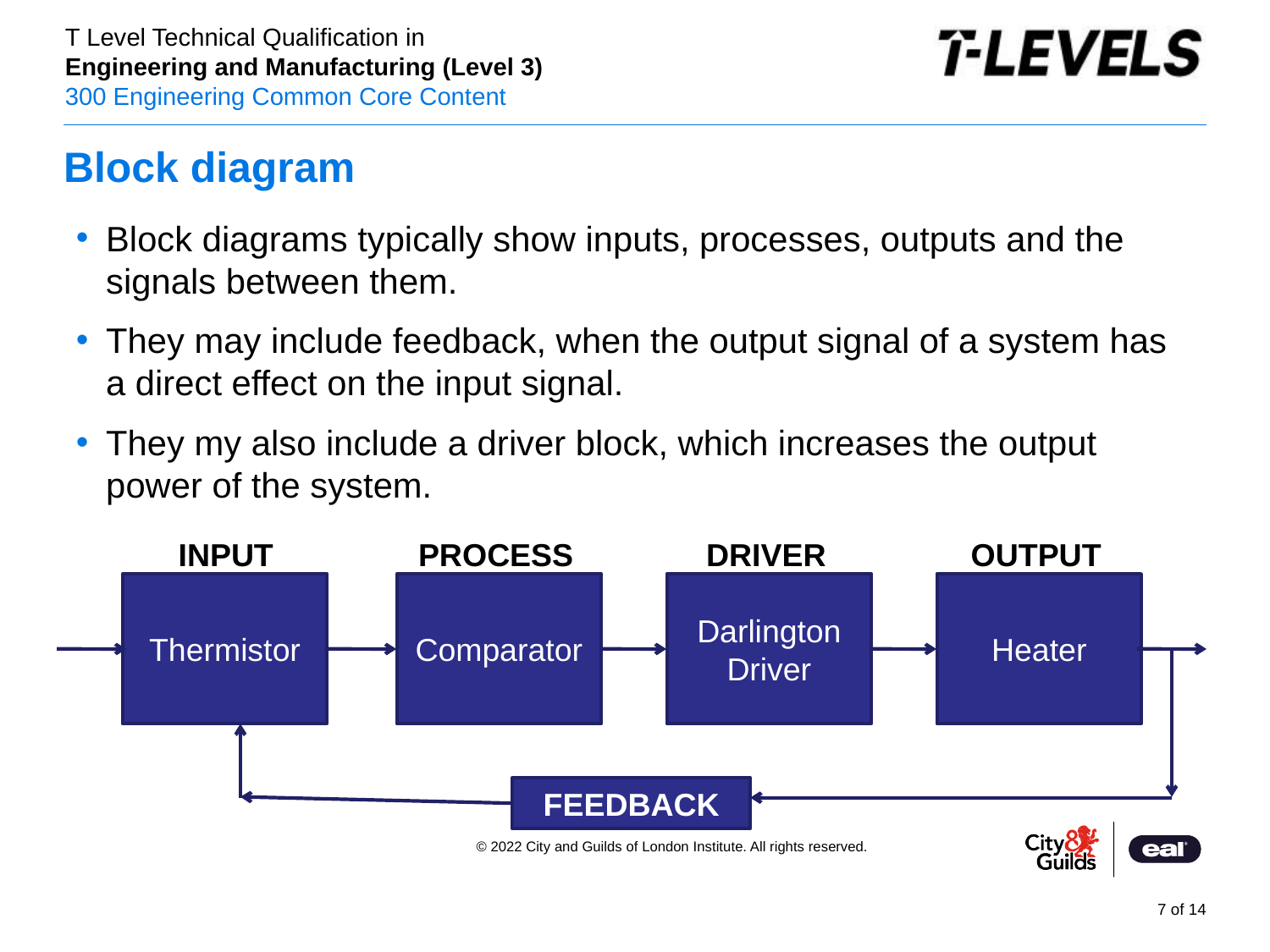

# Block diagram
Block diagrams typically show inputs, processes, outputs and the signals between them.
They may include feedback, when the output signal of a system has a direct effect on the input signal.
They my also include a driver block, which increases the output power of the system.

INPUT
PROCESS
DRIVER
OUTPUT
Thermistor
Comparator
Darlington Driver
Heater
FEEDBACK